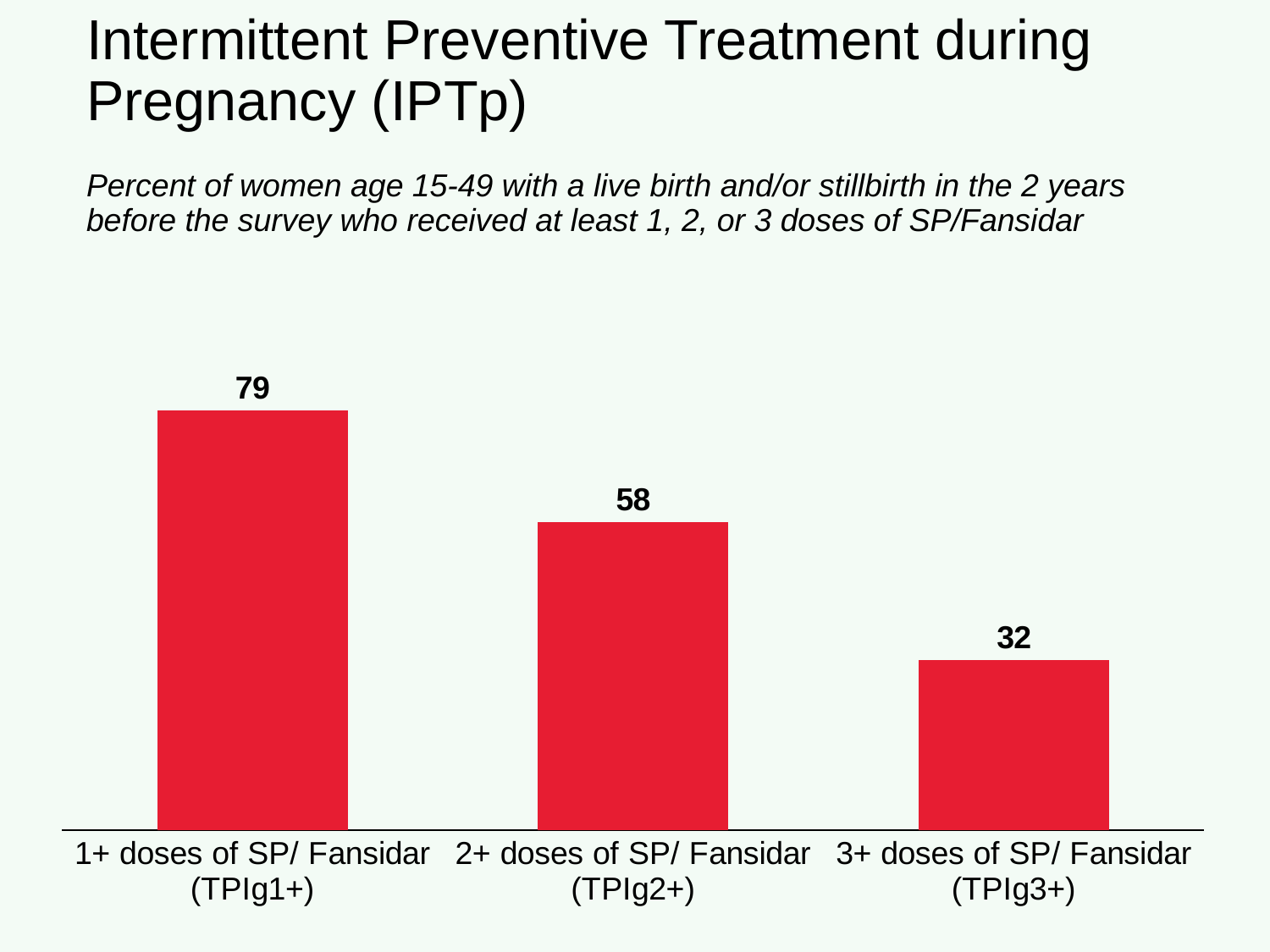

# Intermittent Preventive Treatment during Pregnancy (IPTp)
Percent of women age 15-49 with a live birth and/or stillbirth in the 2 years before the survey who received at least 1, 2, or 3 doses of SP/Fansidar

### Chart

| Category | 1+ doses of SP/ Fansidar
(TPIg1+) |
|---|---|
| 1+ doses of SP/ Fansidar
(TPIg1+) | 79.0 |
| 2+ doses of SP/ Fansidar
(TPIg2+) | 58.0 |
| 3+ doses of SP/ Fansidar
(TPIg3+) | 32.0 |